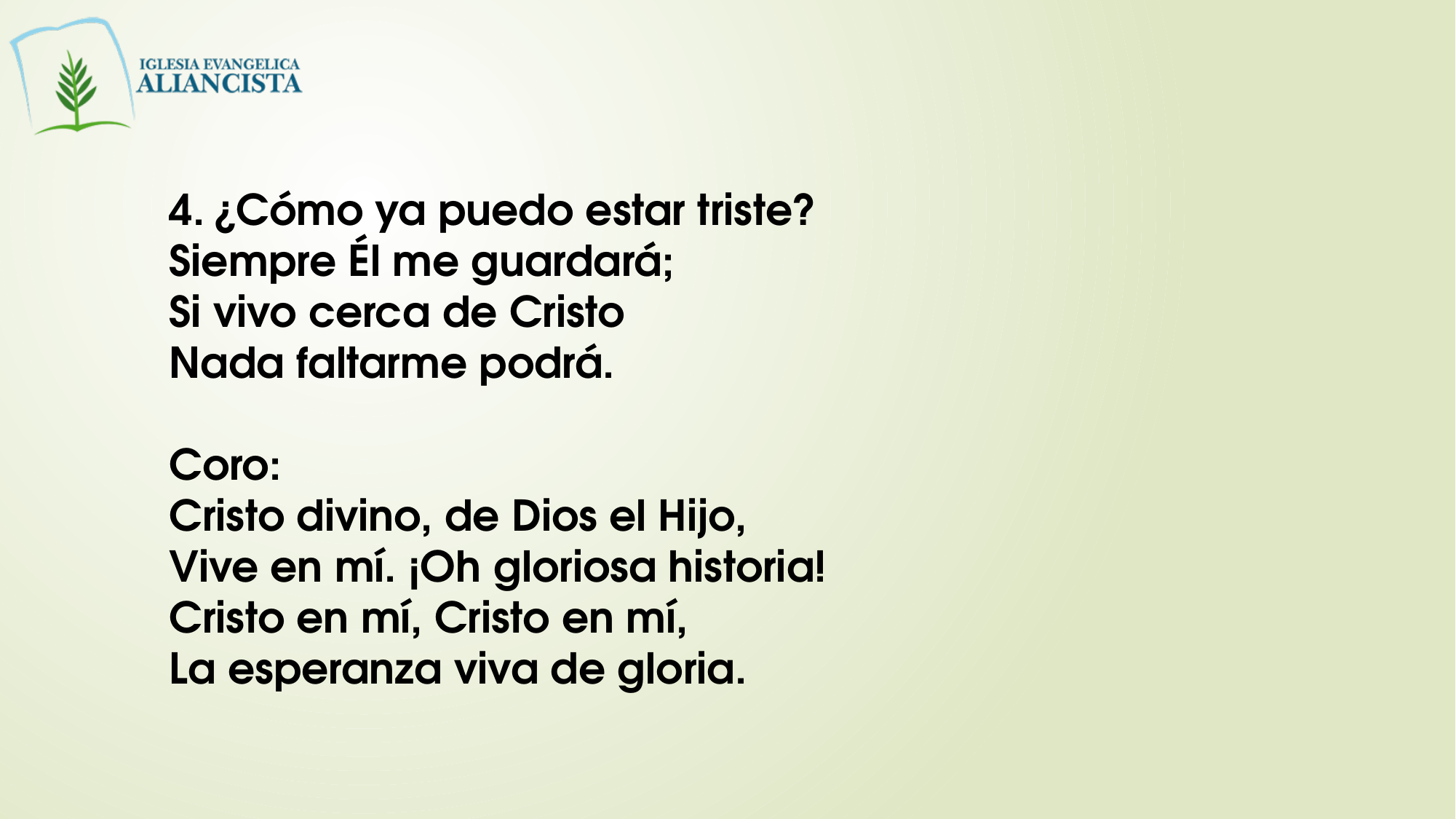

4. ¿Cómo ya puedo estar triste?
Siempre Él me guardará;
Si vivo cerca de Cristo
Nada faltarme podrá.

Coro:
Cristo divino, de Dios el Hijo,
Vive en mí. ¡Oh gloriosa historia!
Cristo en mí, Cristo en mí,
La esperanza viva de gloria.